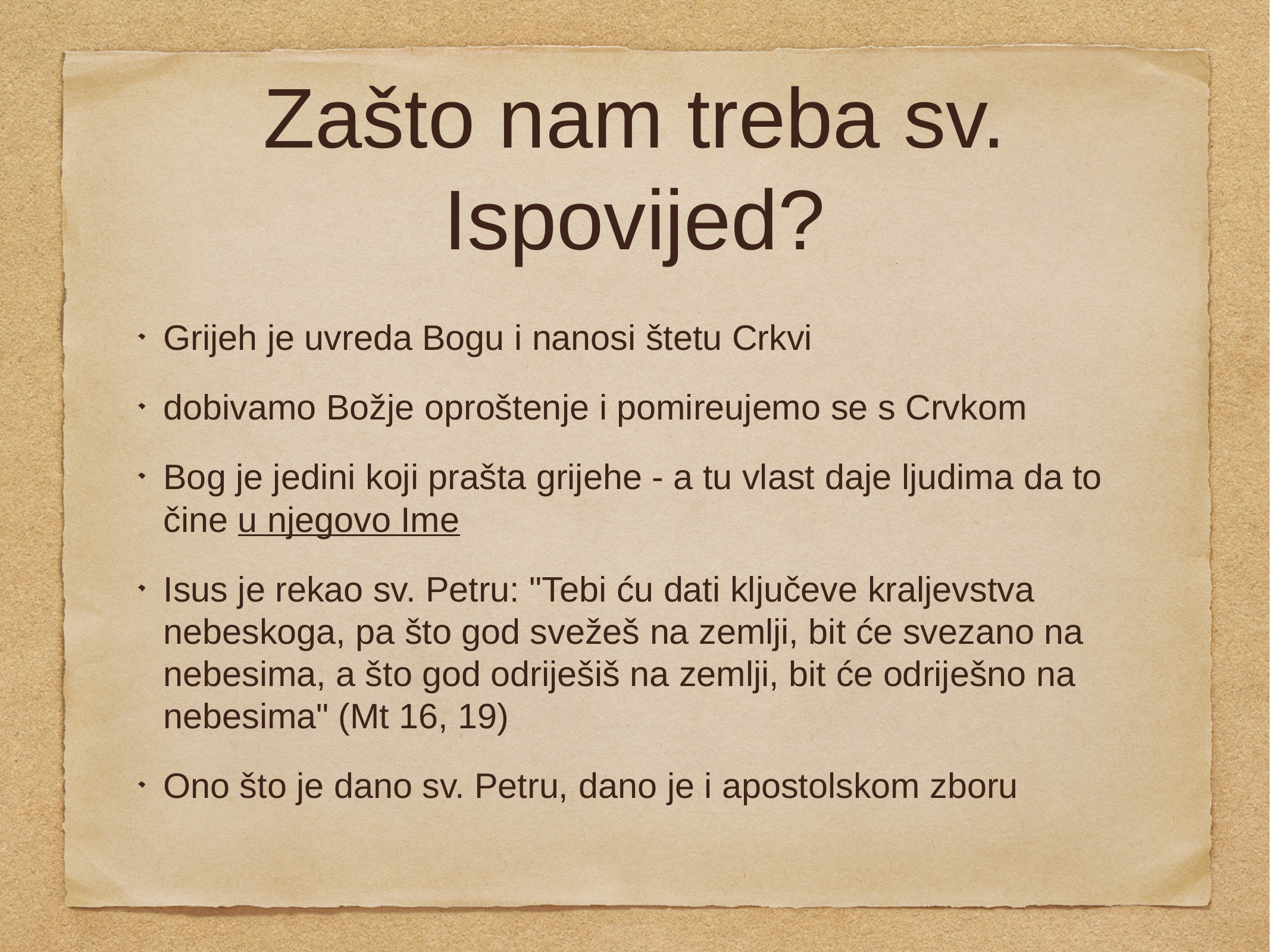

# Zašto nam treba sv. Ispovijed?
Grijeh je uvreda Bogu i nanosi štetu Crkvi
dobivamo Božje oproštenje i pomireujemo se s Crvkom
Bog je jedini koji prašta grijehe - a tu vlast daje ljudima da to čine u njegovo Ime
Isus je rekao sv. Petru: "Tebi ću dati ključeve kraljevstva nebeskoga, pa što god svežeš na zemlji, bit će svezano na nebesima, a što god odriješiš na zemlji, bit će odriješno na nebesima" (Mt 16, 19)
Ono što je dano sv. Petru, dano je i apostolskom zboru